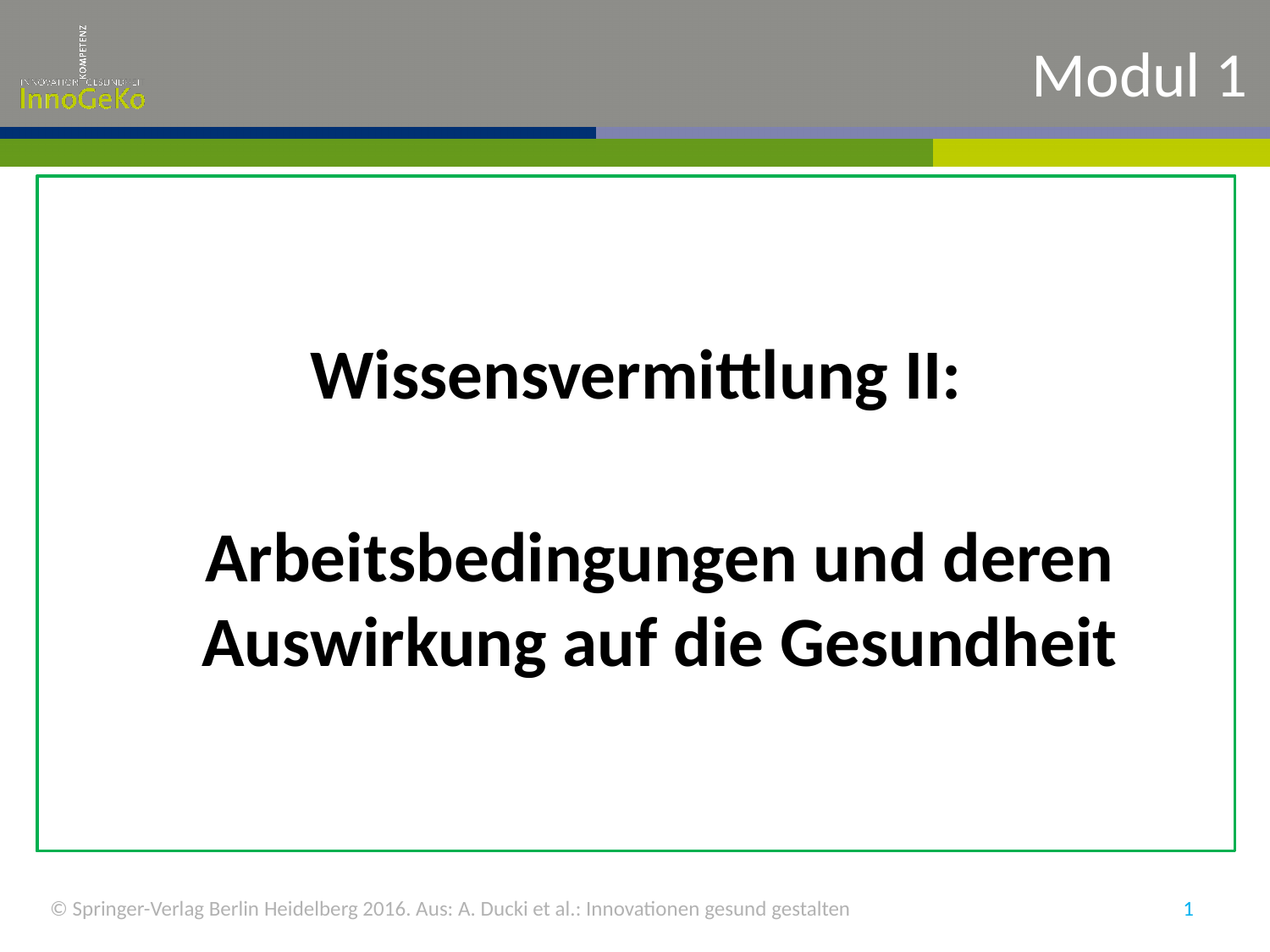

# Modul 1

Wissensvermittlung II:
Arbeitsbedingungen und deren Auswirkung auf die Gesundheit

© Springer-Verlag Berlin Heidelberg 2016. Aus: A. Ducki et al.: Innovationen gesund gestalten

1